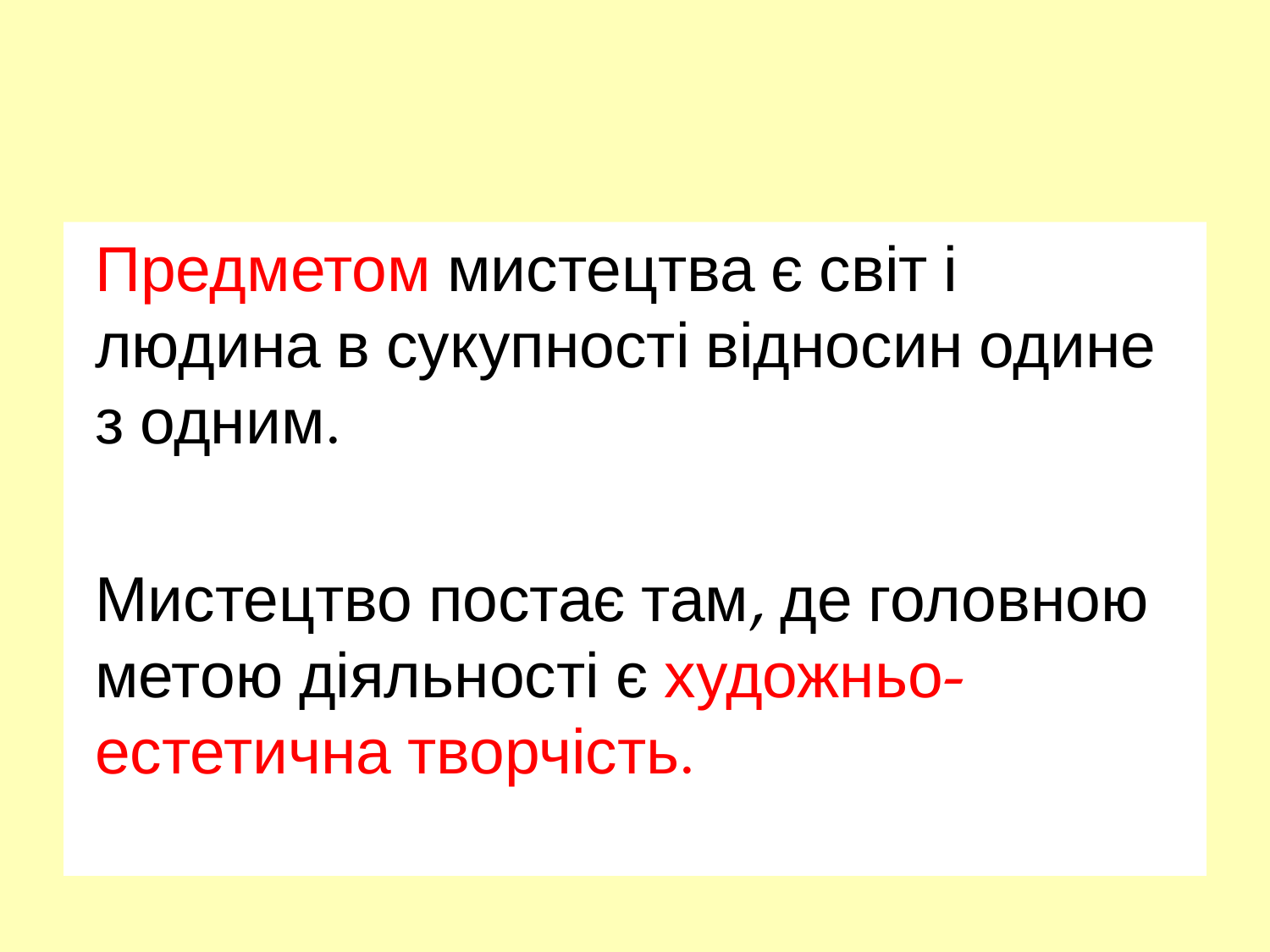

#
Предметом мистецтва є світ і людина в сукупності відносин одине з одним.

Мистецтво постає там, де головною метою діяльності є художньо-естетична творчість.